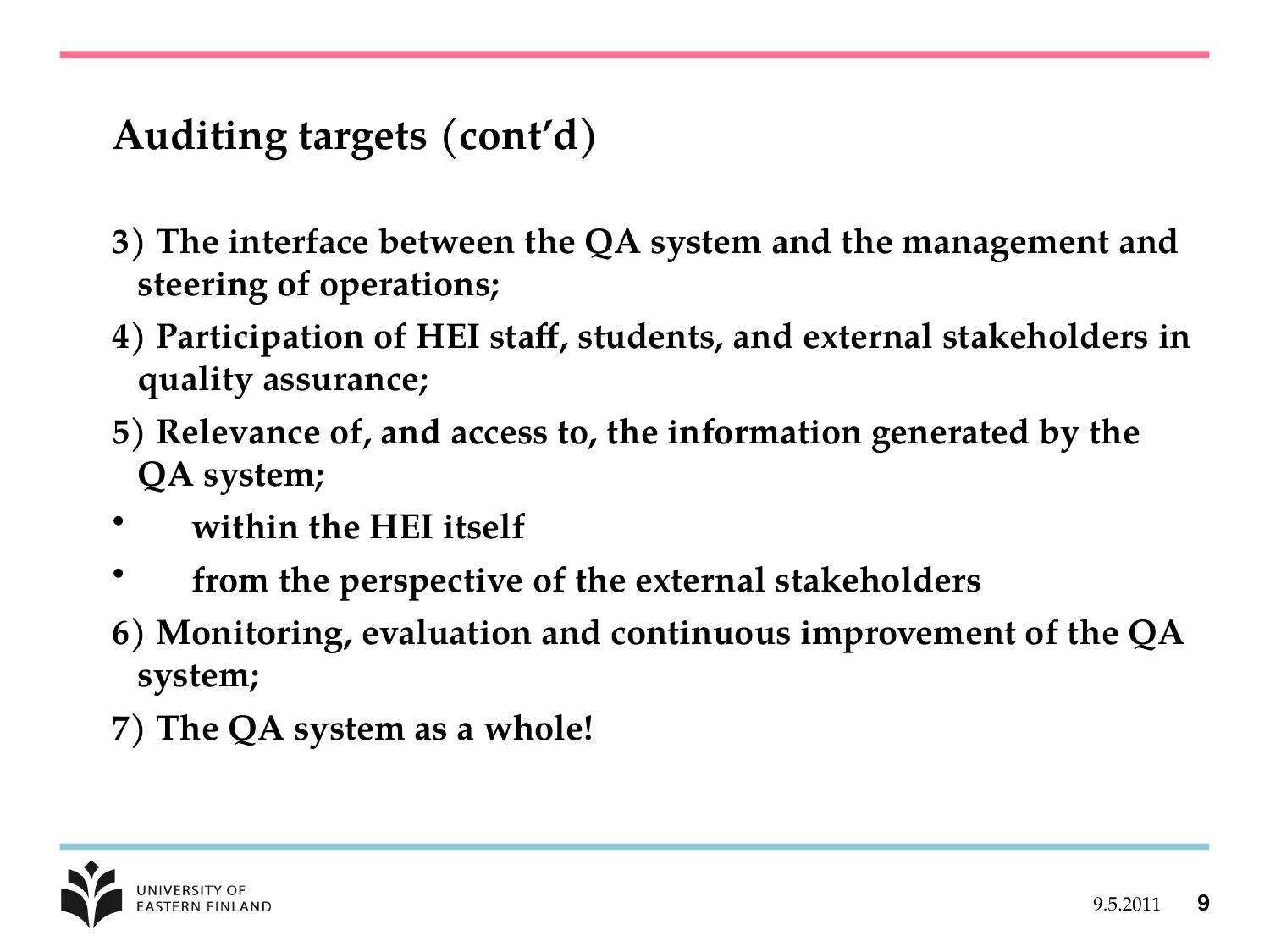

# Auditing targets (cont’d)
3) The interface between the QA system and the management and steering of operations;
4) Participation of HEI staff, students, and external stakeholders in quality assurance;
5) Relevance of, and access to, the information generated by the QA system;
      within the HEI itself
      from the perspective of the external stakeholders
6) Monitoring, evaluation and continuous improvement of the QA system;
7) The QA system as a whole!
9.5.2011
9